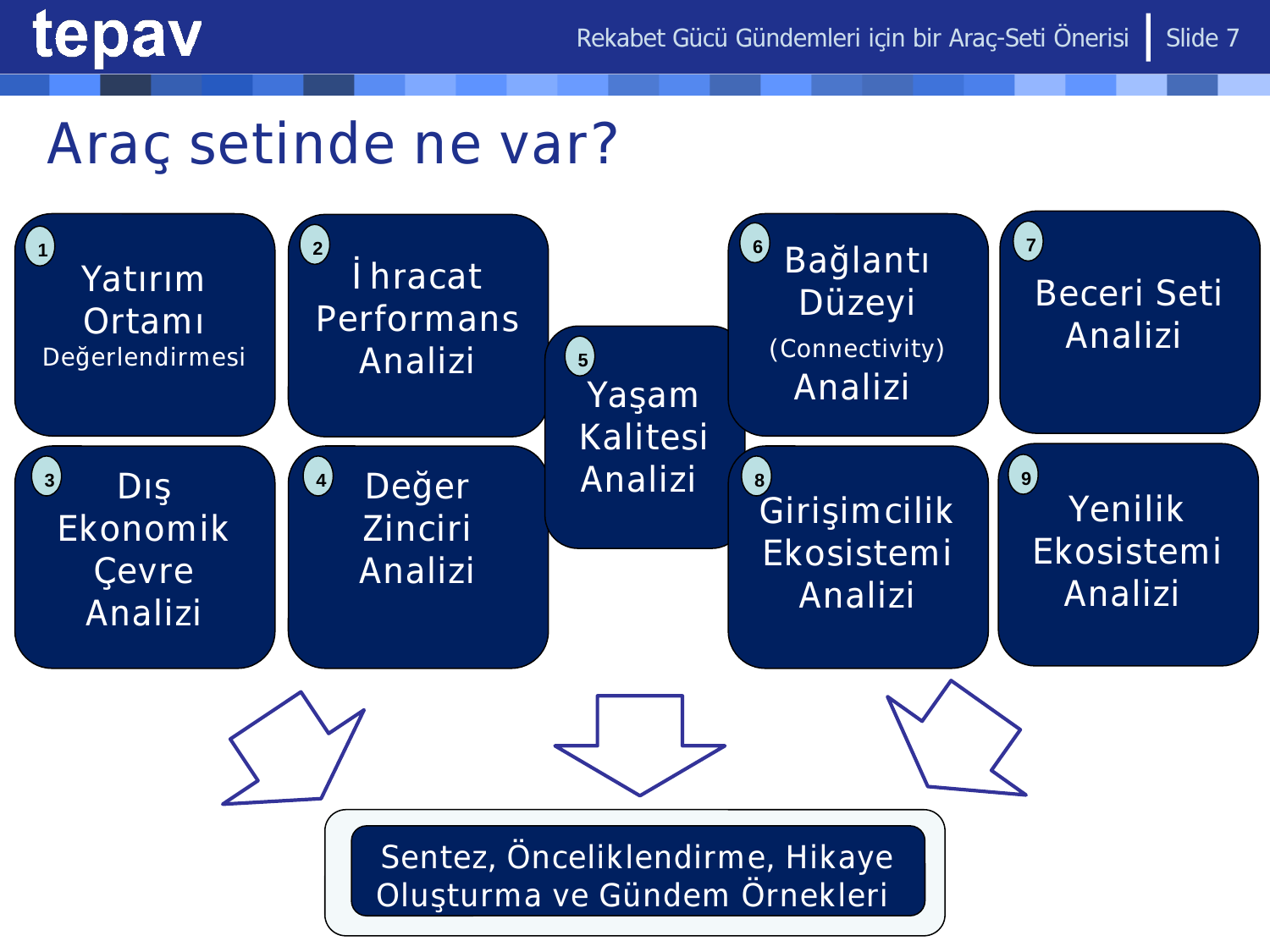

Rekabet Gücü Gündemleri için bir Araç-Seti Önerisi
Slide 7
# Araç setinde ne var?

Beceri Seti Analizi

Yatırım Ortamı Değerlendirmesi

Bağlantı Düzeyi (Connectivity) Analizi

İhracat PerformansAnalizi

7
6
2
1

Yaşam Kalitesi Analizi
5

Yenilik Ekosistemi Analizi

Dış Ekonomik Çevre Analizi
Değer Zinciri Analizi

Girişimcilik Ekosistemi Analizi

9
3
4
8

Sentez, Önceliklendirme, Hikaye Oluşturma ve Gündem Örnekleri